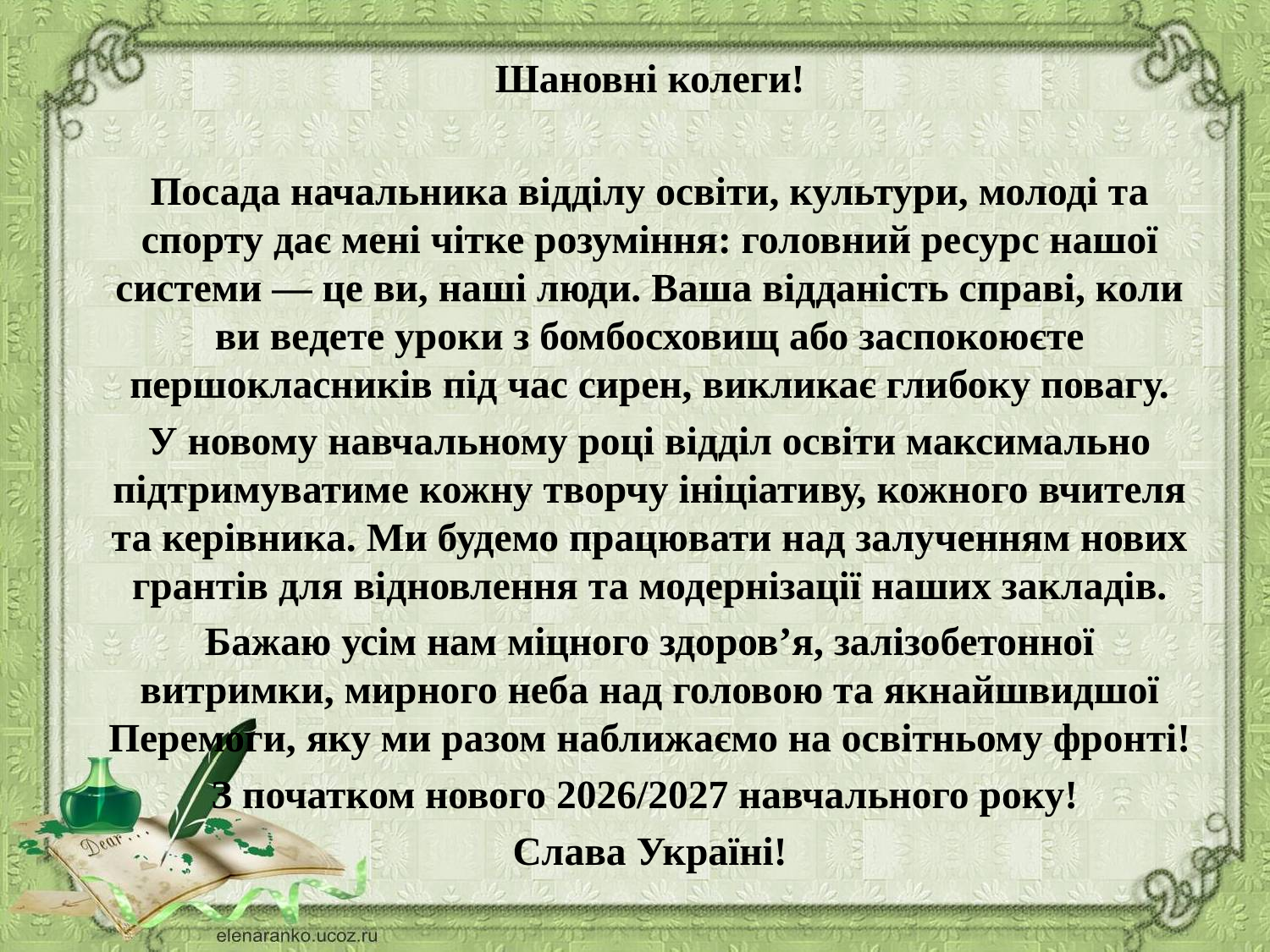

Шановні колеги!

Посада начальника відділу освіти, культури, молоді та спорту дає мені чітке розуміння: головний ресурс нашої системи — це ви, наші люди. Ваша відданість справі, коли ви ведете уроки з бомбосховищ або заспокоюєте першокласників під час сирен, викликає глибоку повагу.
У новому навчальному році відділ освіти максимально підтримуватиме кожну творчу ініціативу, кожного вчителя та керівника. Ми будемо працювати над залученням нових грантів для відновлення та модернізації наших закладів.
Бажаю усім нам міцного здоров’я, залізобетонної витримки, мирного неба над головою та якнайшвидшої Перемоги, яку ми разом наближаємо на освітньому фронті!
З початком нового 2026/2027 навчального року!
Слава Україні!